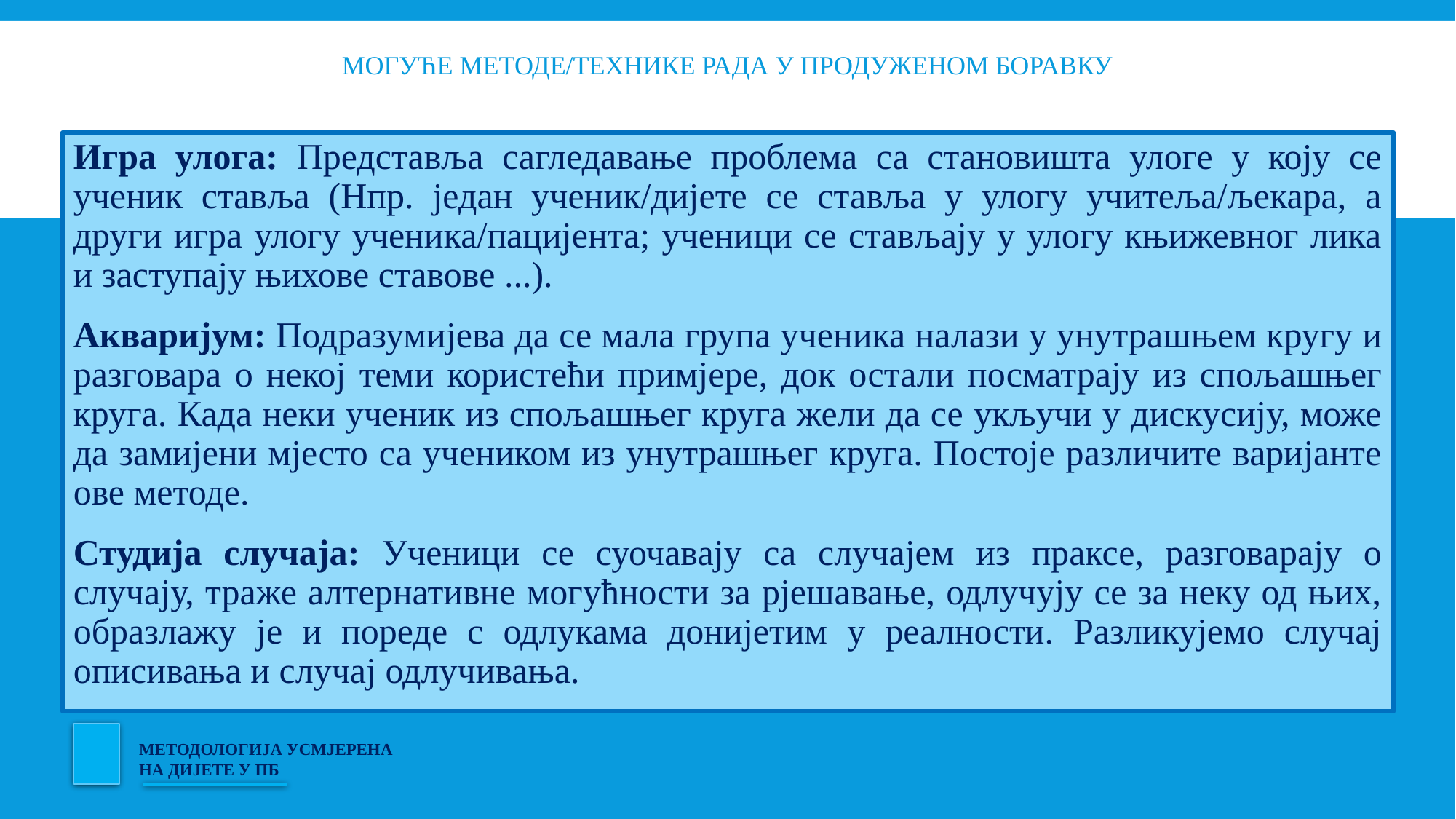

# могуће Методе/технике рада у продуженом боравку
Игра улога: Представља сагледавање проблема са становишта улоге у коју се ученик ставља (Нпр. један ученик/дијете се ставља у улогу учитеља/љекара, а други игра улогу ученика/пацијента; ученици се стављају у улогу књижевног лика и заступају њихове ставове ...).
Акваријум: Подразумијева да се мала група ученика налази у унутрашњем кругу и разговара о некој теми користећи примјере, док остали посматрају из спољашњег круга. Када неки ученик из спољашњег круга жели да се укључи у дискусију, може да замијени мјесто са учеником из унутрашњег круга. Постоје различите варијанте ове методе.
Студија случаја: Ученици се суочавају са случајем из праксе, разговарају о случају, траже алтернативне могућности за рјешавање, одлучују се за неку од њих, образлажу је и пореде с одлукама донијетим у реалности. Разликујемо случај описивања и случај одлучивања.

МЕТОДОЛОГИЈА УСМЈЕРЕНА  НА ДИЈЕТЕ У ПБ